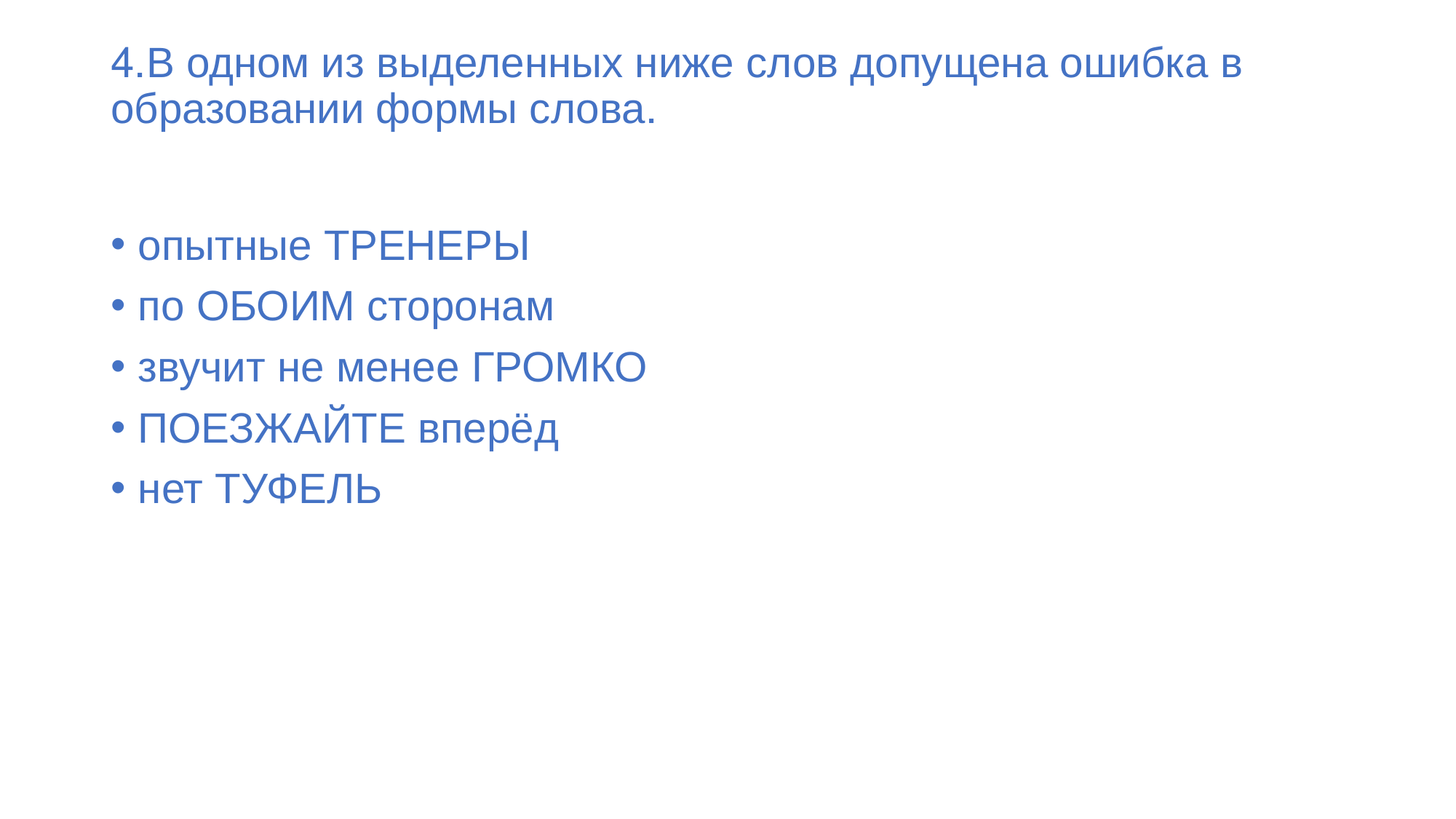

# 4.В одном из выделенных ниже слов допущена ошибка в образовании формы слова.

опытные ТРЕНЕРЫ
по ОБОИМ сторонам
звучит не менее ГРОМКО
ПОЕЗЖАЙТЕ вперёд
нет ТУФЕЛЬ